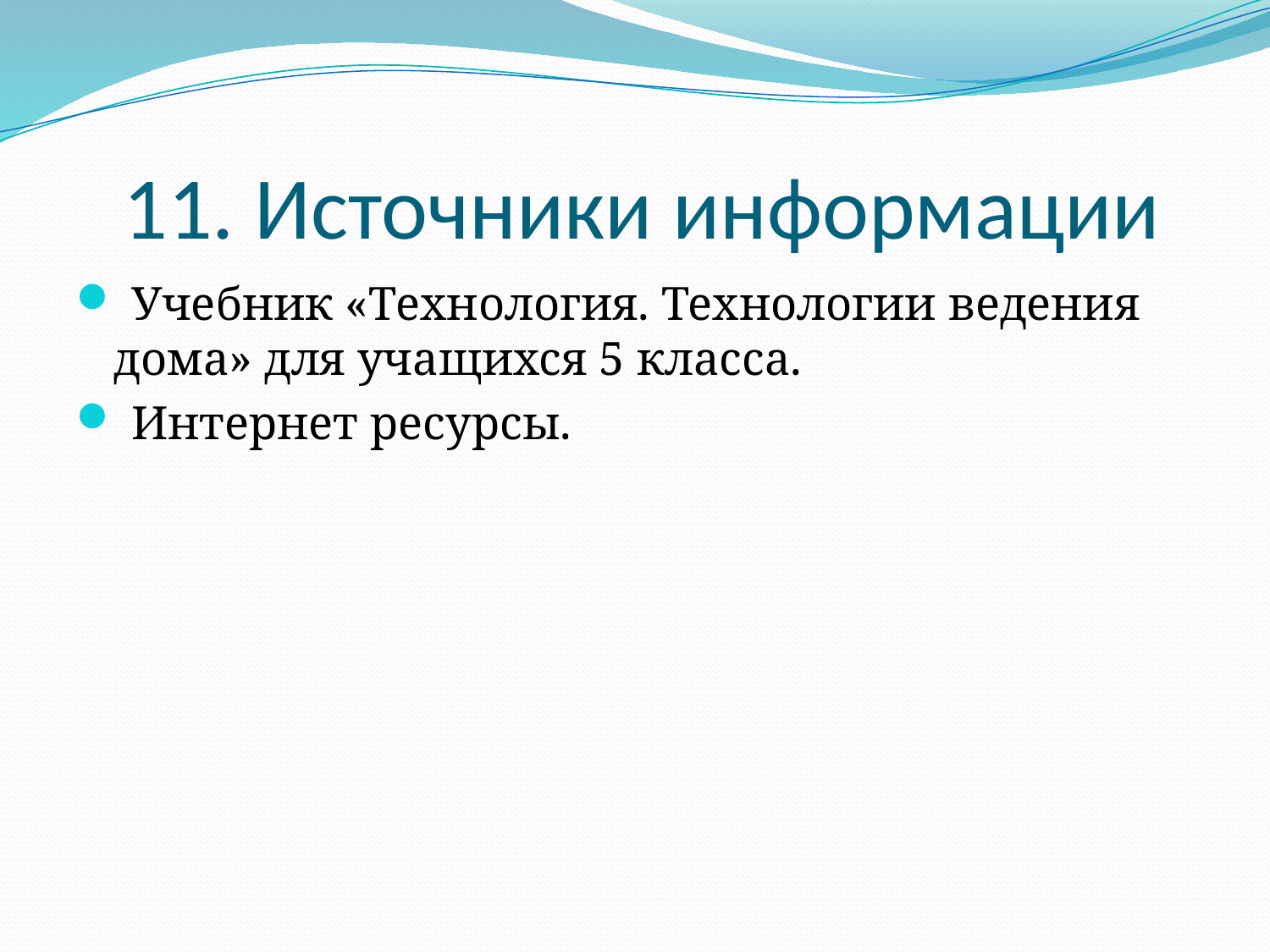

# 11. Источники информации
 Учебник «Технология. Технологии ведения дома» для учащихся 5 класса.
 Интернет ресурсы.